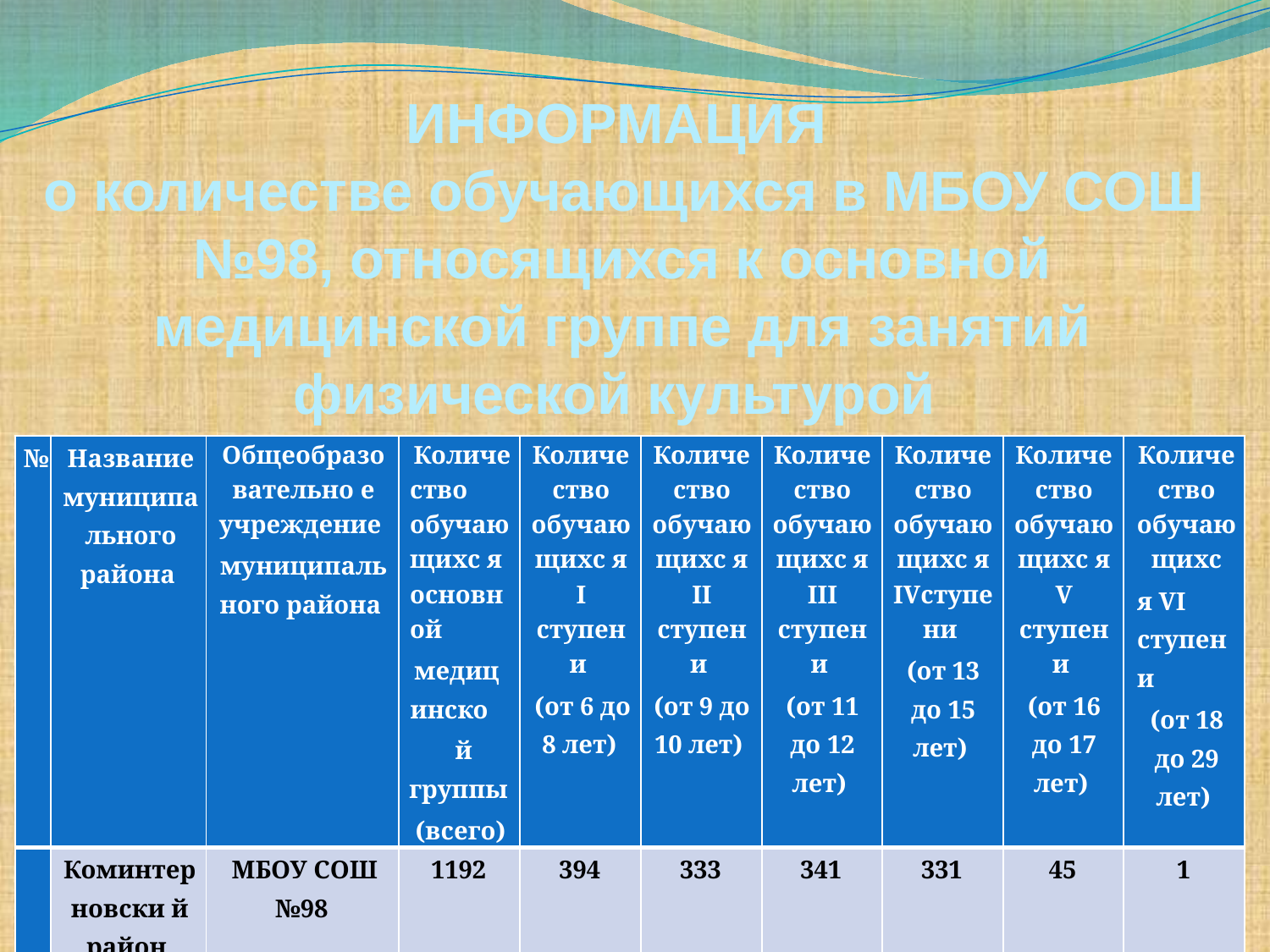

ИНФОРМАЦИЯ
о количестве обучающихся в МБОУ СОШ №98, относящихся к основной медицинской группе для занятий физической культурой

| № | Название муниципального района | Общеобразовательно е учреждение муниципального района | Количество обучающихс я основной медицинско й группы (всего) | Количество обучающихс я I ступени (от 6 до 8 лет) | Количество обучающихс я II ступени (от 9 до 10 лет) | Количество обучающихс я III ступени (от 11 до 12 лет) | Количество обучающихс я IVступени (от 13 до 15 лет) | Количество обучающихс я V ступени (от 16 до 17 лет) | Количество обучающихс я VI ступени (от 18 до 29 лет) |
| --- | --- | --- | --- | --- | --- | --- | --- | --- | --- |
|  | Коминтерновски й район | МБОУ СОШ №98 | 1192 | 394 | 333 | 341 | 331 | 45 | 1 |
|  |  |  |  |  |  |  |  |  |  |